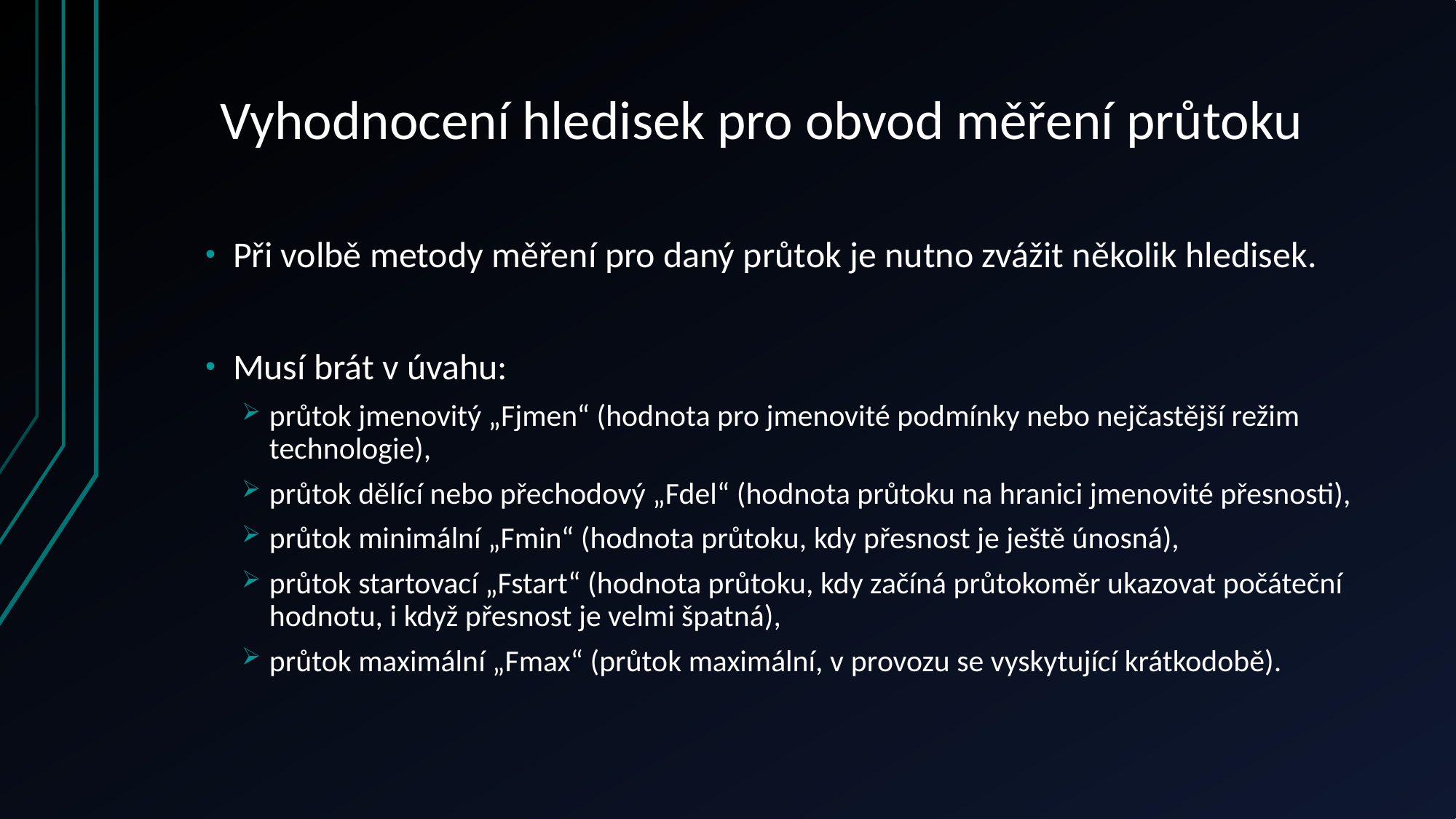

# Vyhodnocení hledisek pro obvod měření průtoku
Při volbě metody měření pro daný průtok je nutno zvážit několik hledisek.

Musí brát v úvahu:
průtok jmenovitý „Fjmen“ (hodnota pro jmenovité podmínky nebo nejčastější režim technologie),
průtok dělící nebo přechodový „Fdel“ (hodnota průtoku na hranici jmenovité přesnosti),
průtok minimální „Fmin“ (hodnota průtoku, kdy přesnost je ještě únosná),
průtok startovací „Fstart“ (hodnota průtoku, kdy začíná průtokoměr ukazovat počáteční hodnotu, i když přesnost je velmi špatná),
průtok maximální „Fmax“ (průtok maximální, v provozu se vyskytující krátkodobě).